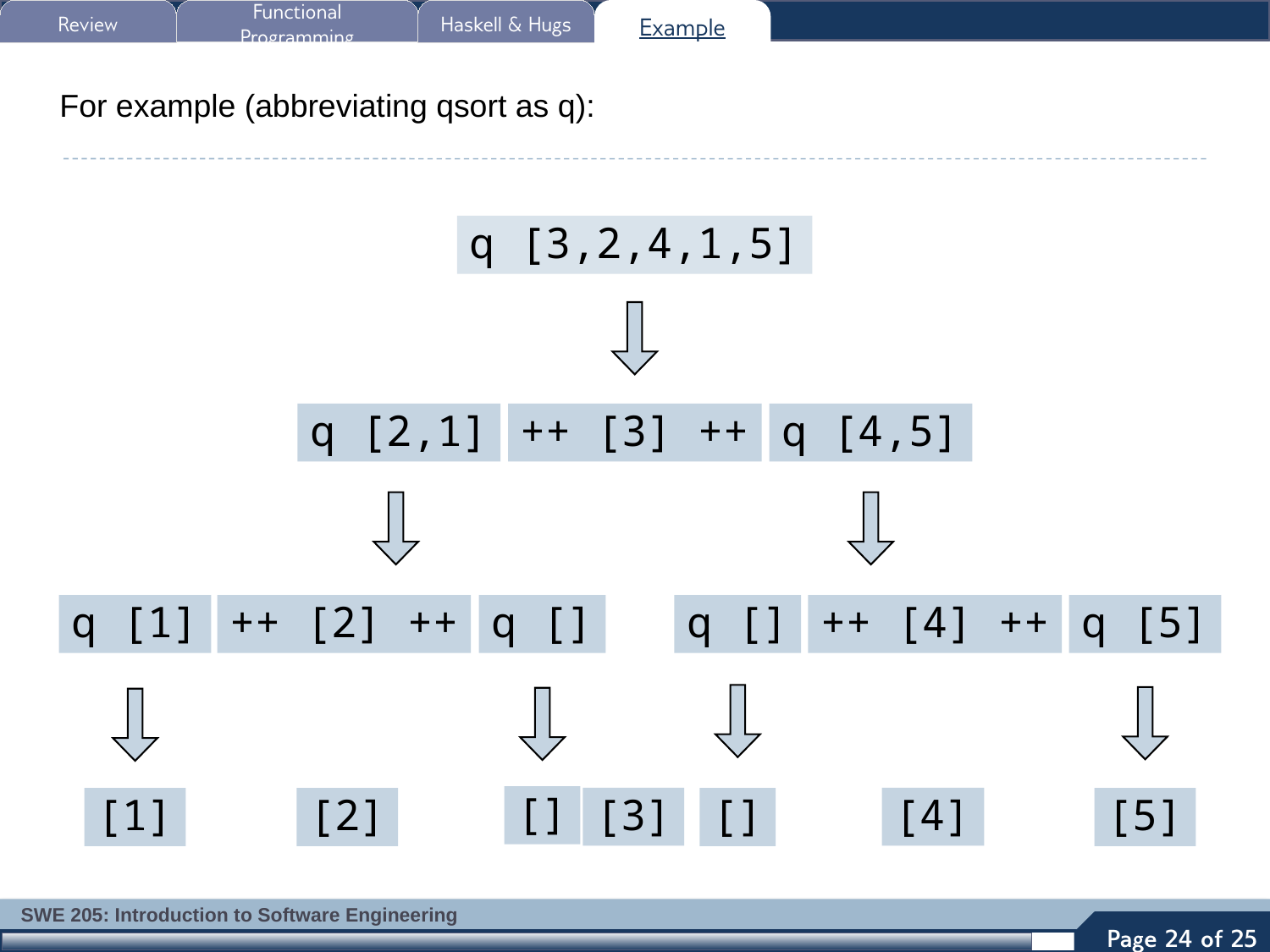

Review
Functional Programming
Haskell & Hugs
Example
For example (abbreviating qsort as q):
q [3,2,4,1,5]

q [2,1]
++ [3] ++
q [4,5]

q [1]
++ [2] ++
q []

q []
++ [4] ++
q [5]

[]

[5]

[]

[1]
[3]
[4]
[2]
24
Page 24 of 25